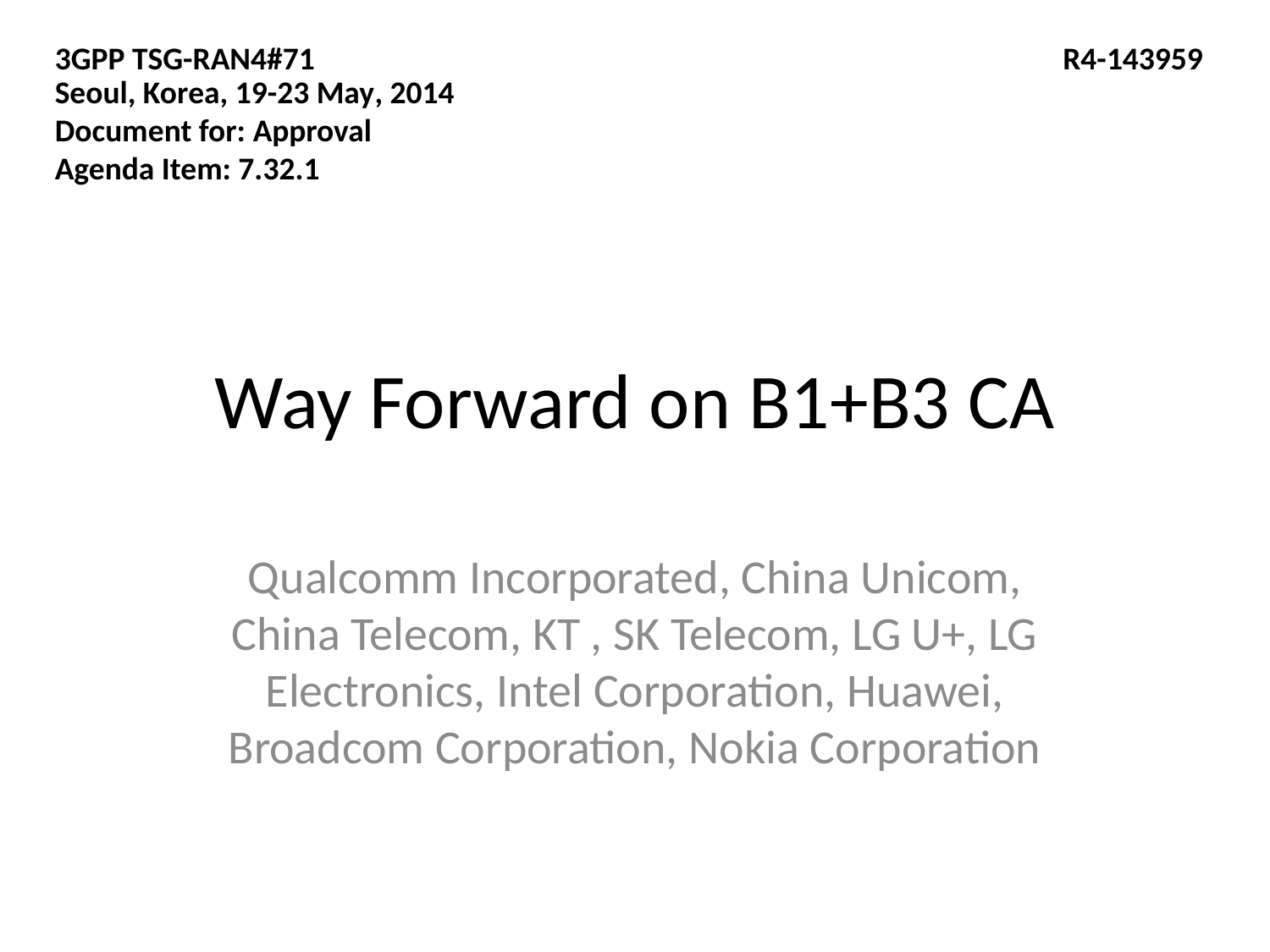

3GPP TSG-RAN4#71			                                                    R4-143959
Seoul, Korea, 19-23 May, 2014
Document for: Approval
Agenda Item: 7.32.1

# Way Forward on B1+B3 CA
Qualcomm Incorporated, China Unicom, China Telecom, KT , SK Telecom, LG U+, LG Electronics, Intel Corporation, Huawei, Broadcom Corporation, Nokia Corporation